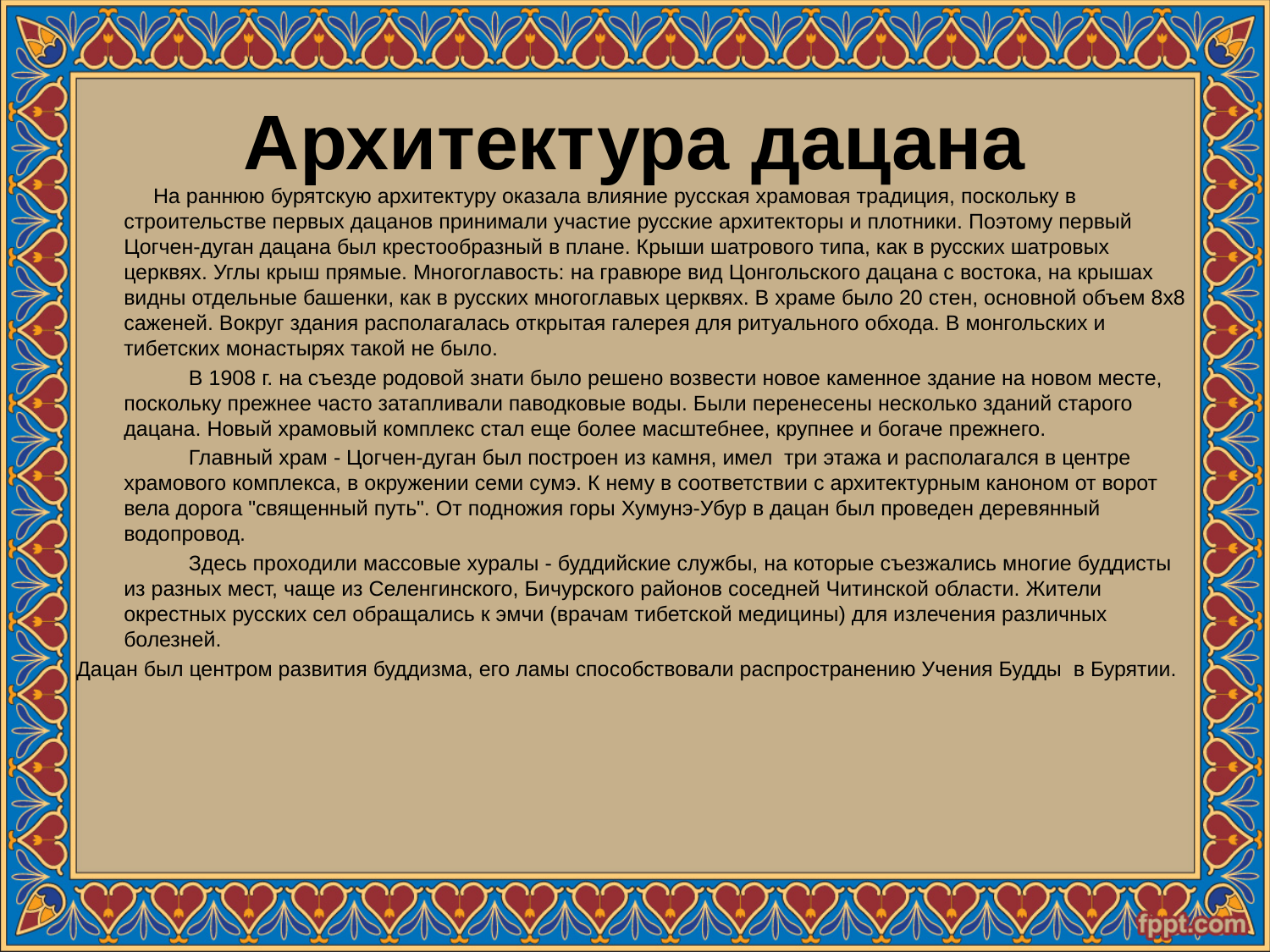

# Архитектура дацана
             На раннюю бурятскую архитектуру оказала влияние русская храмовая традиция, поскольку в строительстве первых дацанов принимали участие русские архитекторы и плотники. Поэтому первый Цогчен-дуган дацана был крестообразный в плане. Крыши шатрового типа, как в русских шатровых церквях. Углы крыш прямые. Многоглавость: на гравюре вид Цонгольского дацана с востока, на крышах видны отдельные башенки, как в русских многоглавых церквях. В храме было 20 стен, основной объем 8х8 саженей. Вокруг здания располагалась открытая галерея для ритуального обхода. В монгольских и тибетских монастырях такой не было.
                   В 1908 г. на съезде родовой знати было решено возвести новое каменное здание на новом месте, поскольку прежнее часто затапливали паводковые воды. Были перенесены несколько зданий старого дацана. Новый храмовый комплекс стал еще более масштебнее, крупнее и богаче прежнего.
                   Главный храм - Цогчен-дуган был построен из камня, имел  три этажа и располагался в центре храмового комплекса, в окружении семи сумэ. К нему в соответствии с архитектурным каноном от ворот вела дорога "священный путь". От подножия горы Хумунэ-Убур в дацан был проведен деревянный водопровод.
                   Здесь проходили массовые хуралы - буддийские службы, на которые съезжались многие буддисты из разных мест, чаще из Селенгинского, Бичурского районов соседней Читинской области. Жители окрестных русских сел обращались к эмчи (врачам тибетской медицины) для излечения различных болезней.
Дацан был центром развития буддизма, его ламы способствовали распространению Учения Будды  в Бурятии.